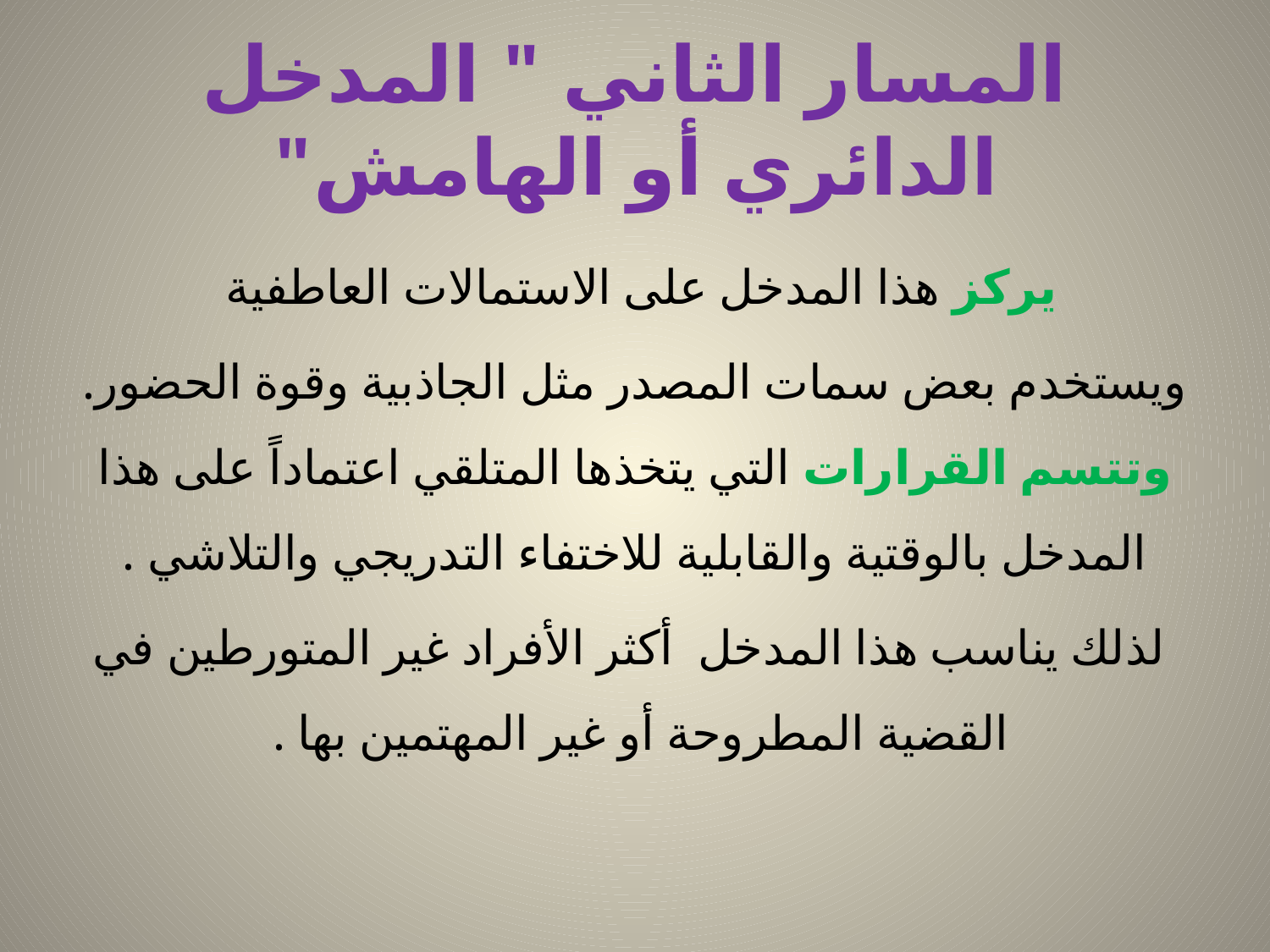

# المسار الثاني " المدخل الدائري أو الهامش"
يركز هذا المدخل على الاستمالات العاطفية
ويستخدم بعض سمات المصدر مثل الجاذبية وقوة الحضور. وتتسم القرارات التي يتخذها المتلقي اعتماداً على هذا المدخل بالوقتية والقابلية للاختفاء التدريجي والتلاشي .
 لذلك يناسب هذا المدخل  أكثر الأفراد غير المتورطين في القضية المطروحة أو غير المهتمين بها .